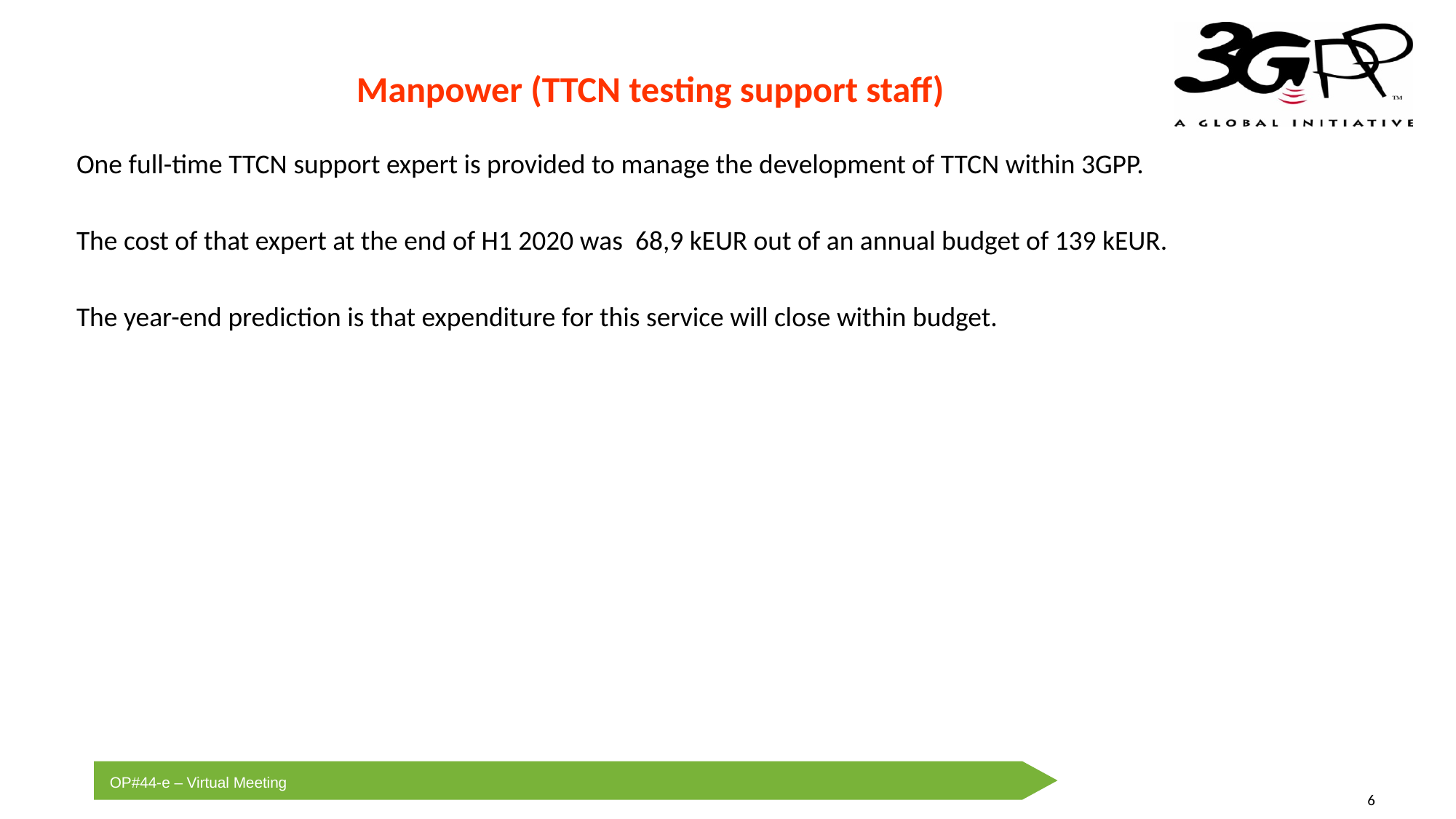

Manpower (TTCN testing support staff)

One full-time TTCN support expert is provided to manage the development of TTCN within 3GPP.

The cost of that expert at the end of H1 2020 was  68,9 kEUR out of an annual budget of 139 kEUR.

The year-end prediction is that expenditure for this service will close within budget.